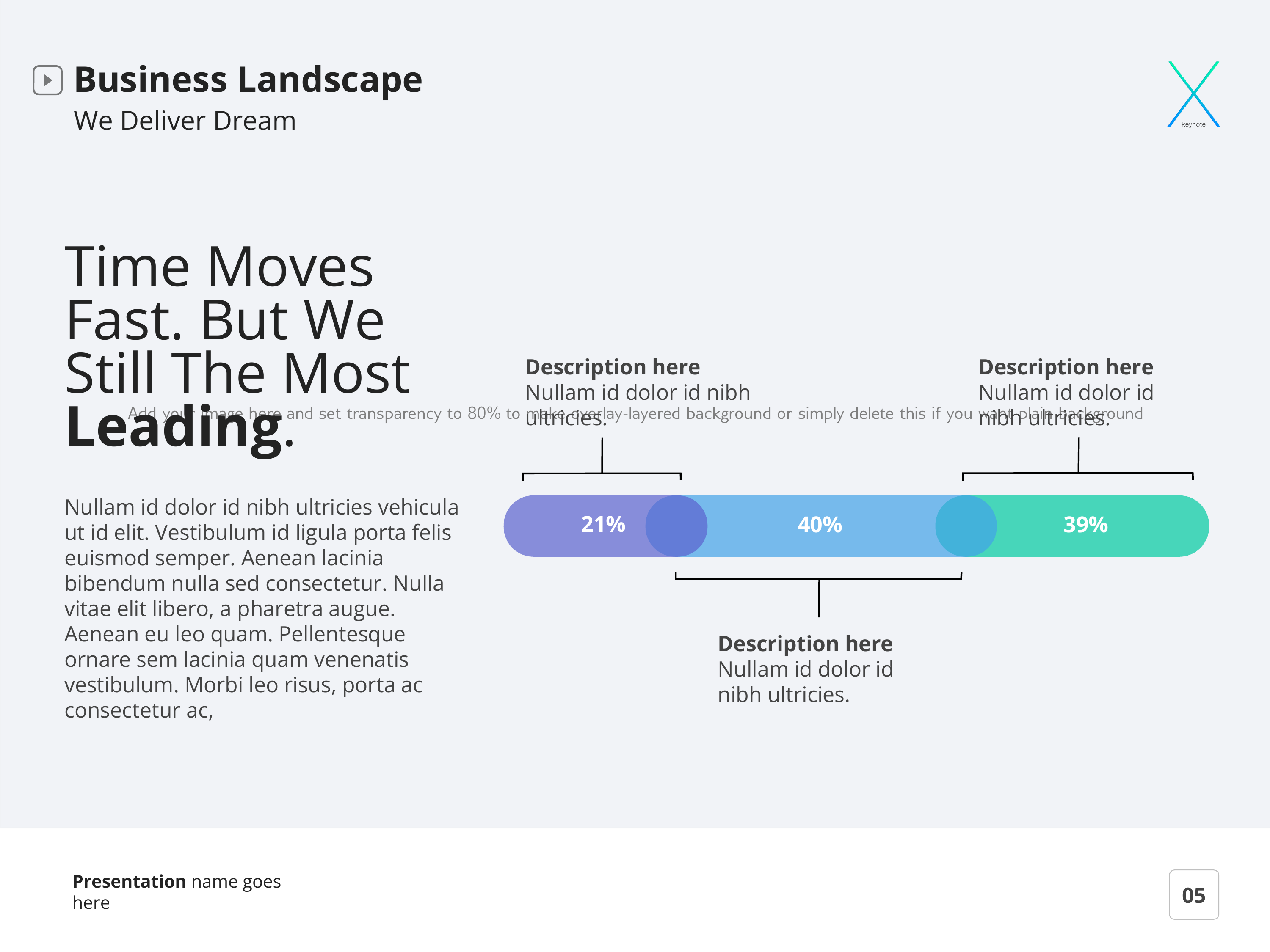

Business Landscape
We Deliver Dream
Time Moves Fast. But We Still The Most Leading.
Description here
Nullam id dolor id nibh ultricies.
Description here
Nullam id dolor id nibh ultricies.

21%
40%
39%

Description here
Nullam id dolor id nibh ultricies.
Nullam id dolor id nibh ultricies vehicula ut id elit. Vestibulum id ligula porta felis euismod semper. Aenean lacinia bibendum nulla sed consectetur. Nulla vitae elit libero, a pharetra augue. Aenean eu leo quam. Pellentesque ornare sem lacinia quam venenatis vestibulum. Morbi leo risus, porta ac consectetur ac,
05